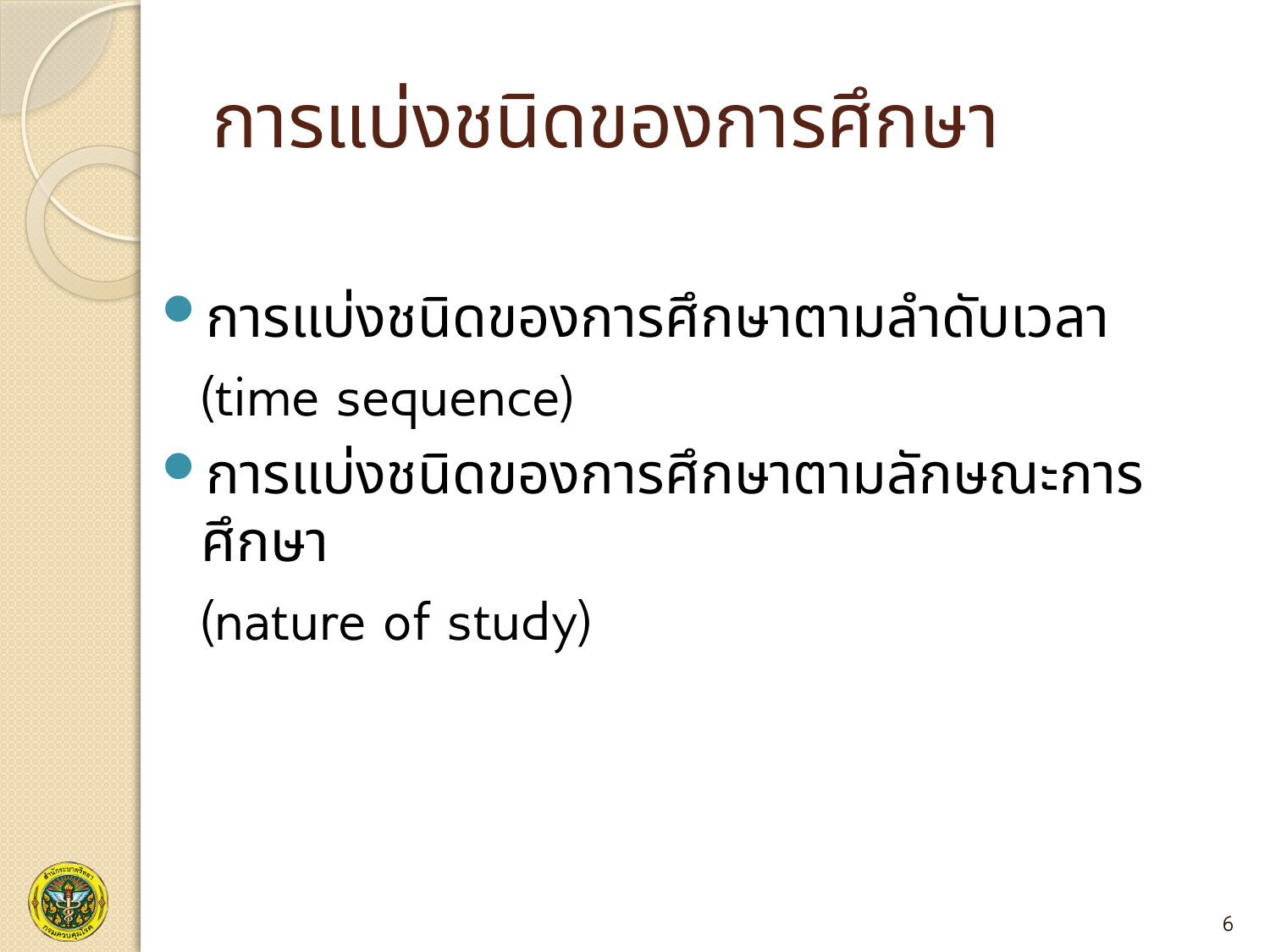

# การแบ่งชนิดของการศึกษา
การแบ่งชนิดของการศึกษาตามลำดับเวลา
	(time sequence)
การแบ่งชนิดของการศึกษาตามลักษณะการศึกษา
	(nature of study)
6